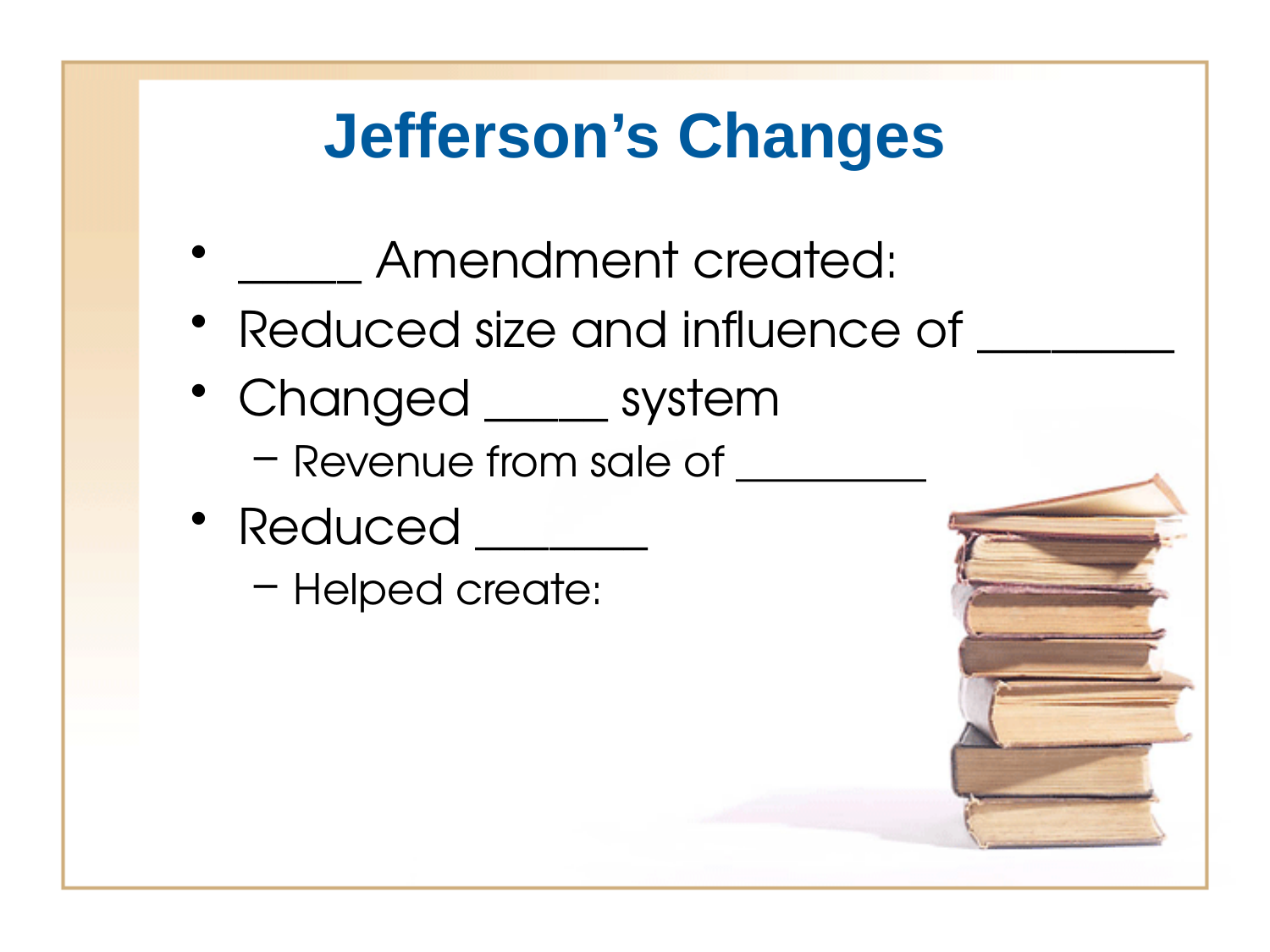

Jefferson’s Changes
_____ Amendment created:
Reduced size and influence of ________
Changed _____ system
Revenue from sale of _________
Reduced _______
Helped create: